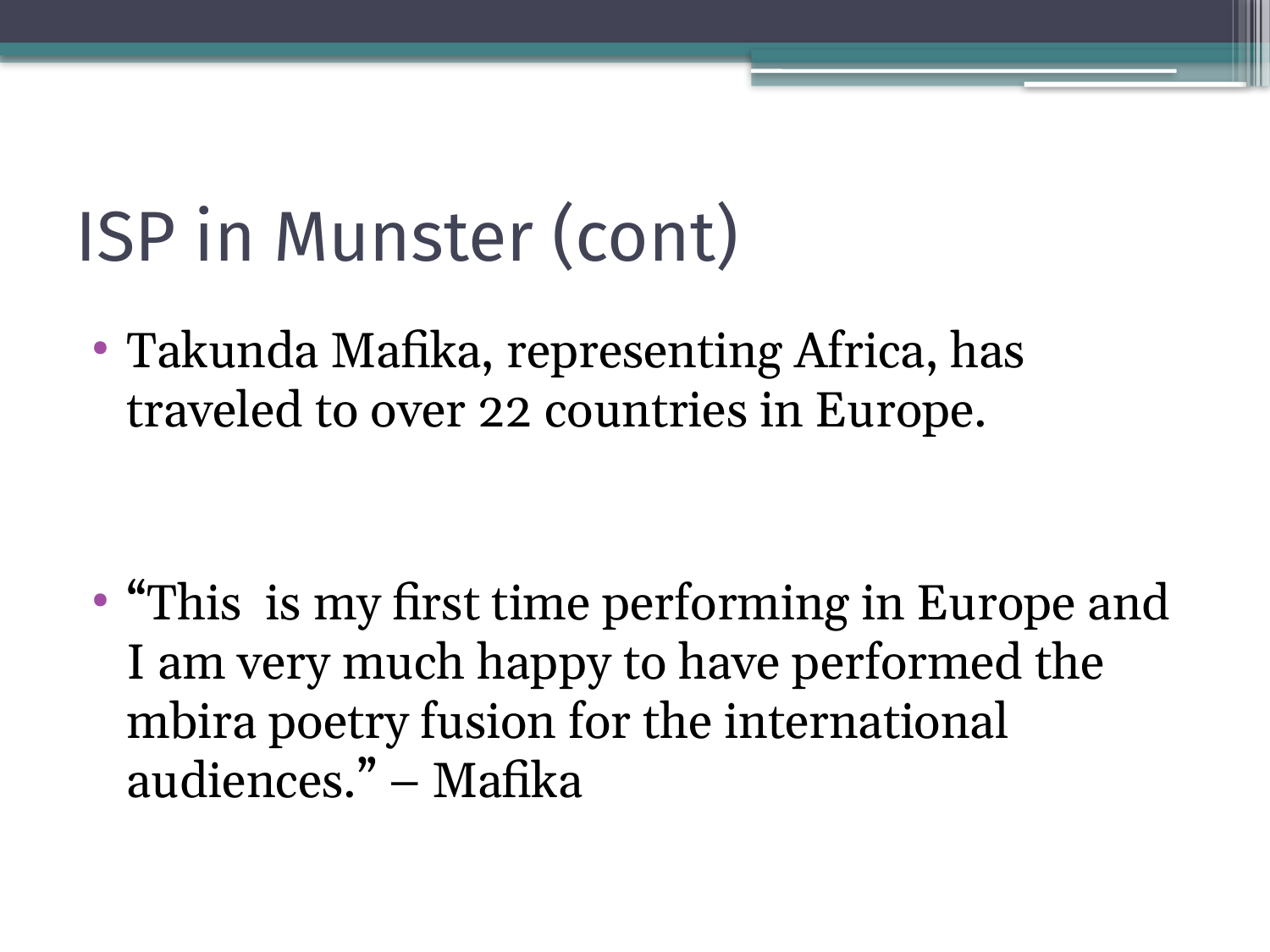

# ISP in Munster (cont)
Takunda Mafika, representing Africa, has traveled to over 22 countries in Europe.

“This  is my first time performing in Europe and I am very much happy to have performed the mbira poetry fusion for the international audiences.” – Mafika